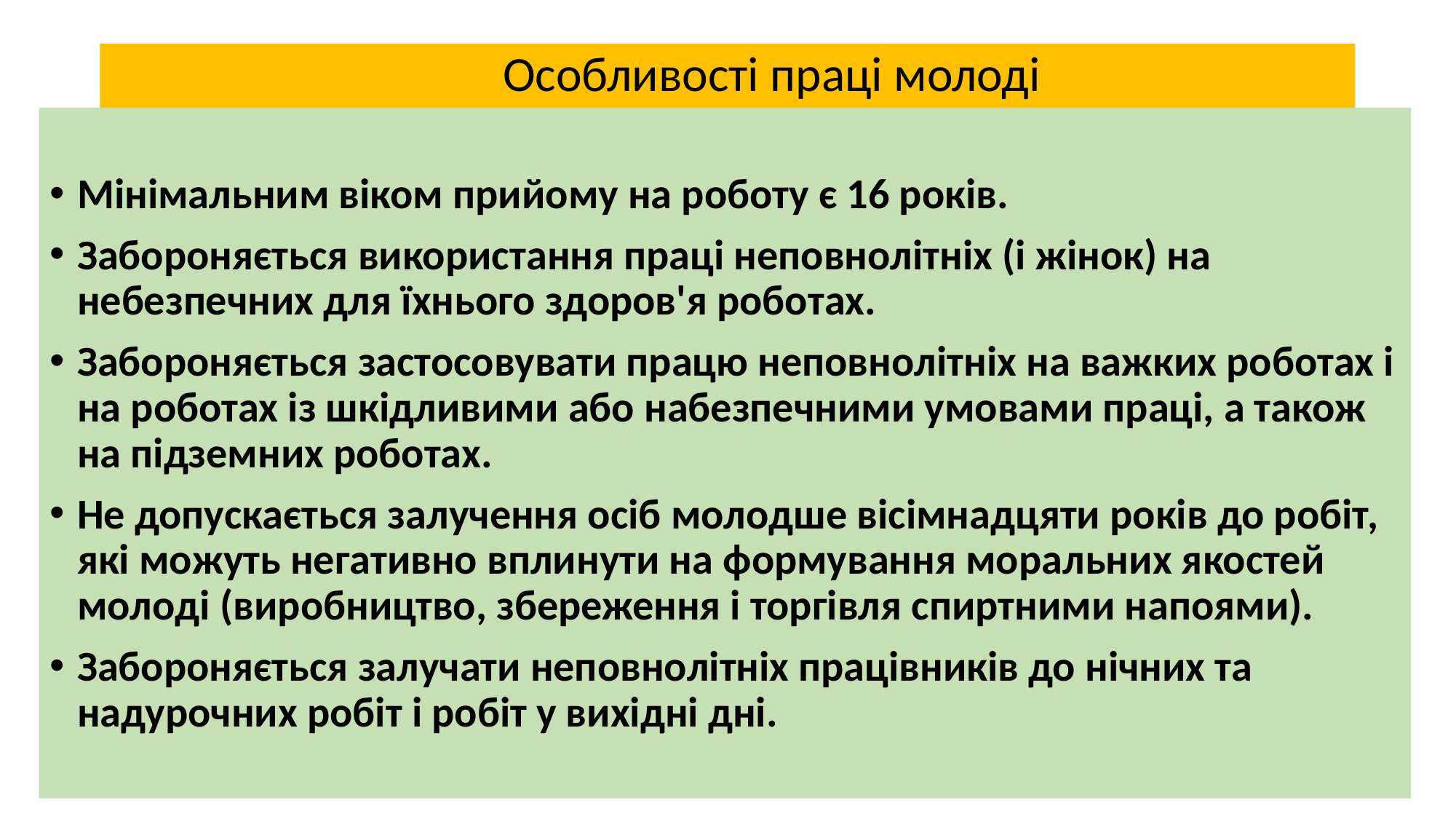

# Особливості праці молоді

Мінімальним віком прийому на роботу є 16 років.
Забороняється використання праці неповнолітніх (і жінок) на небезпечних для їхнього здоров'я роботах.
Забороняється застосовувати працю неповнолітніх на важких роботах і на роботах із шкідливими або набезпечними умовами праці, а також на підземних роботах.
Не допускається залучення осіб молодше вісімнадцяти років до робіт, які можуть негативно вплинути на формування моральних якостей молоді (виробництво, збереження і торгівля спиртними напоями).
Забороняється залучати неповнолітніх працівників до нічних та надурочних робіт і робіт у вихідні дні.